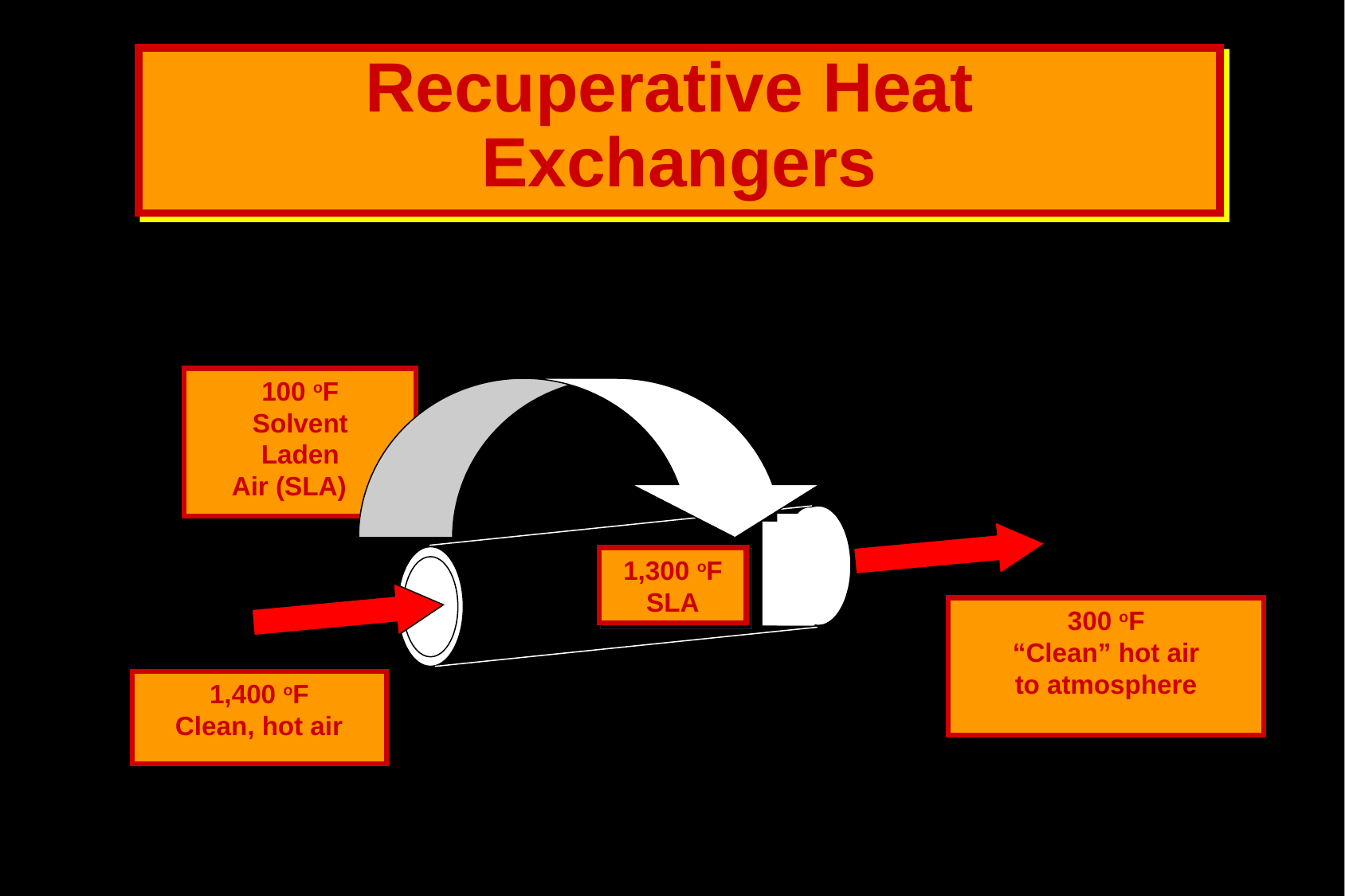

Recuperative Heat
Exchangers

100 oF
Solvent
Laden
Air (SLA)

1,300 oF
SLA

300 oF
“Clean” hot air
to atmosphere

1,400 oF
Clean, hot air